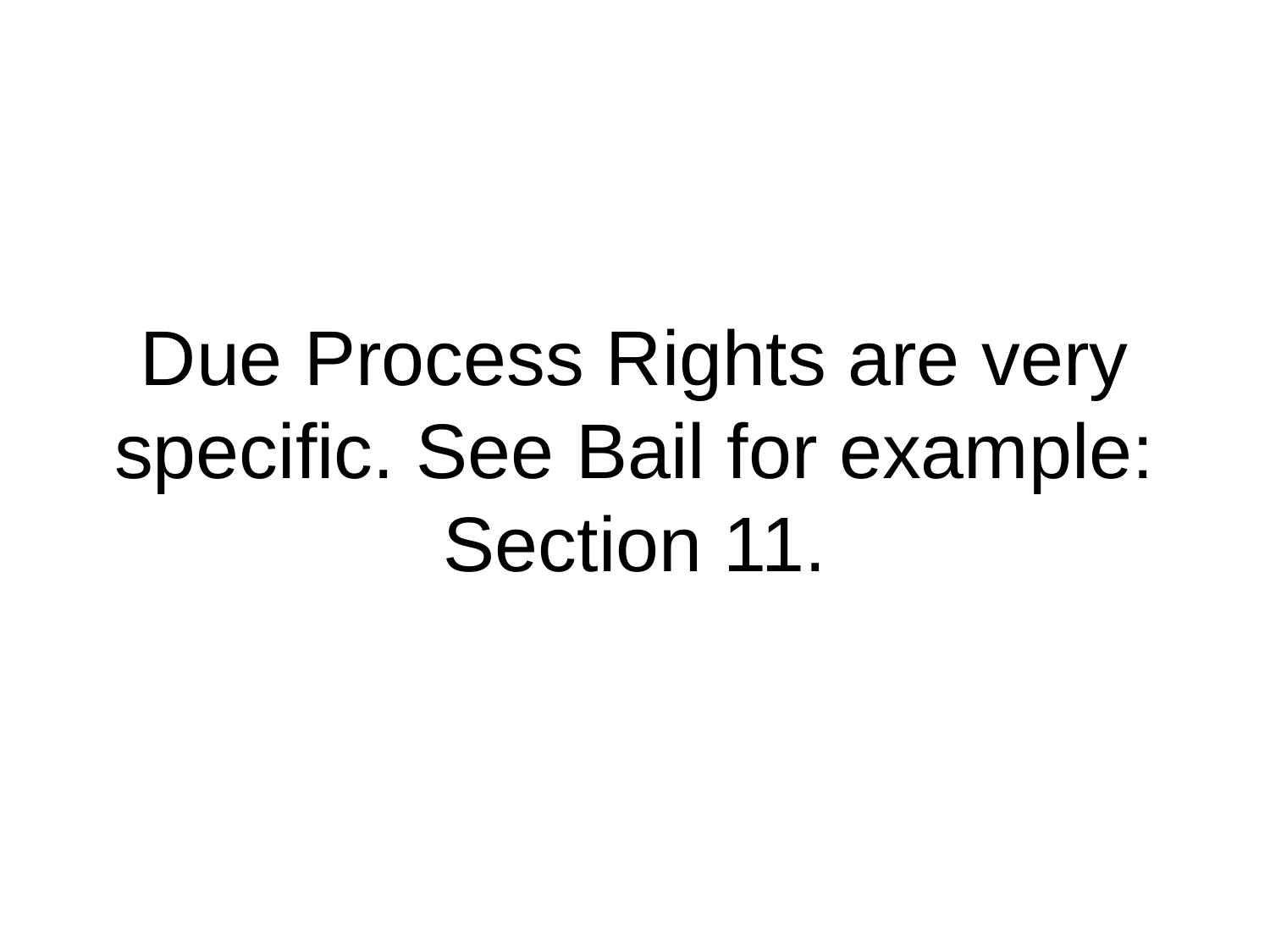

# Due Process Rights are very specific. See Bail for example: Section 11.